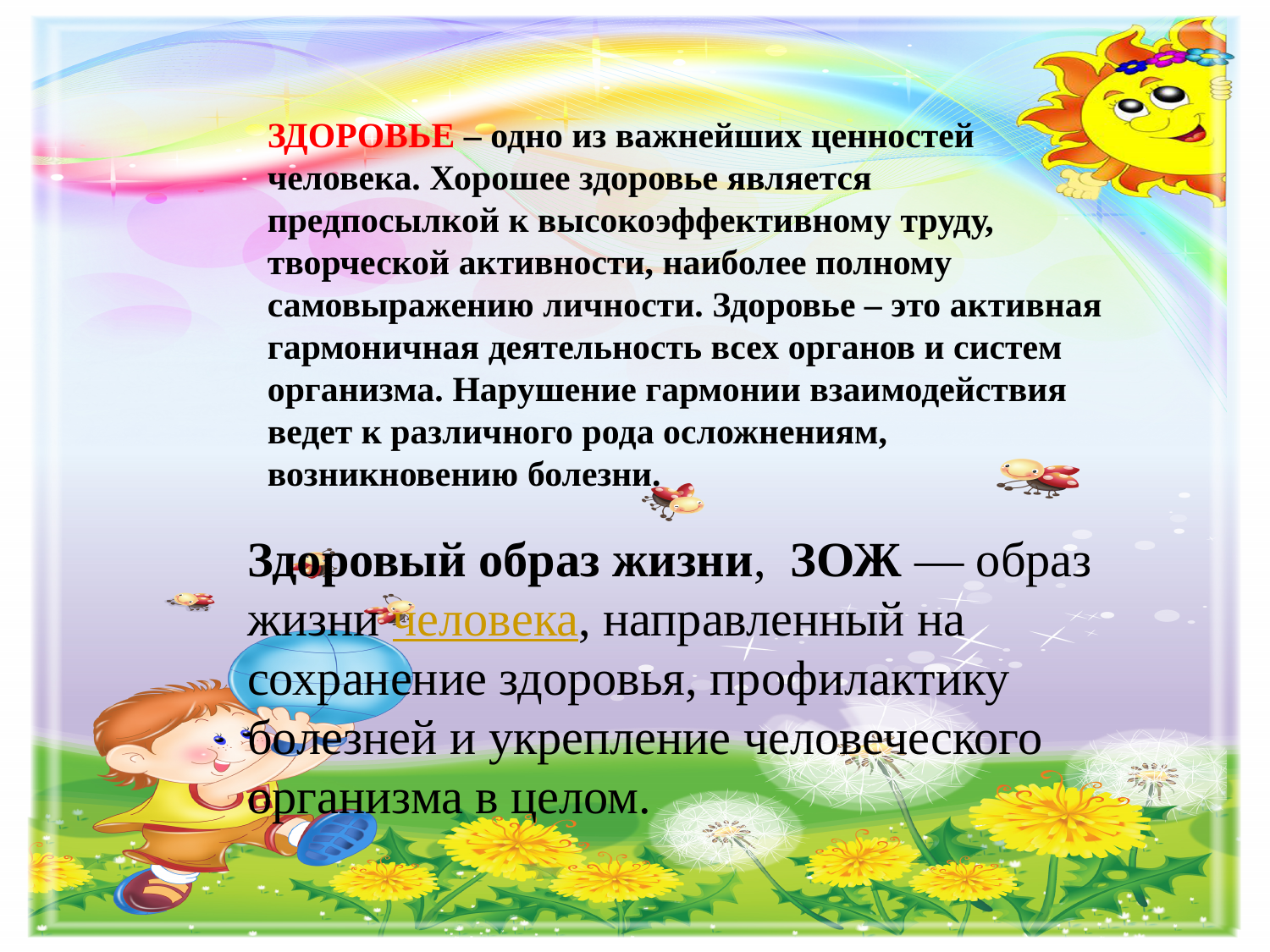

ЗДОРОВЬЕ – одно из важнейших ценностей человека. Хорошее здоровье является предпосылкой к высокоэффективному труду, творческой активности, наиболее полному самовыражению личности. Здоровье – это активная гармоничная деятельность всех органов и систем организма. Нарушение гармонии взаимодействия ведет к различного рода осложнениям, возникновению болезни.

Здоровый образ жизни,  ЗОЖ — образ жизни человека, направленный на сохранение здоровья, профилактику болезней и укрепление человеческого организма в целом.